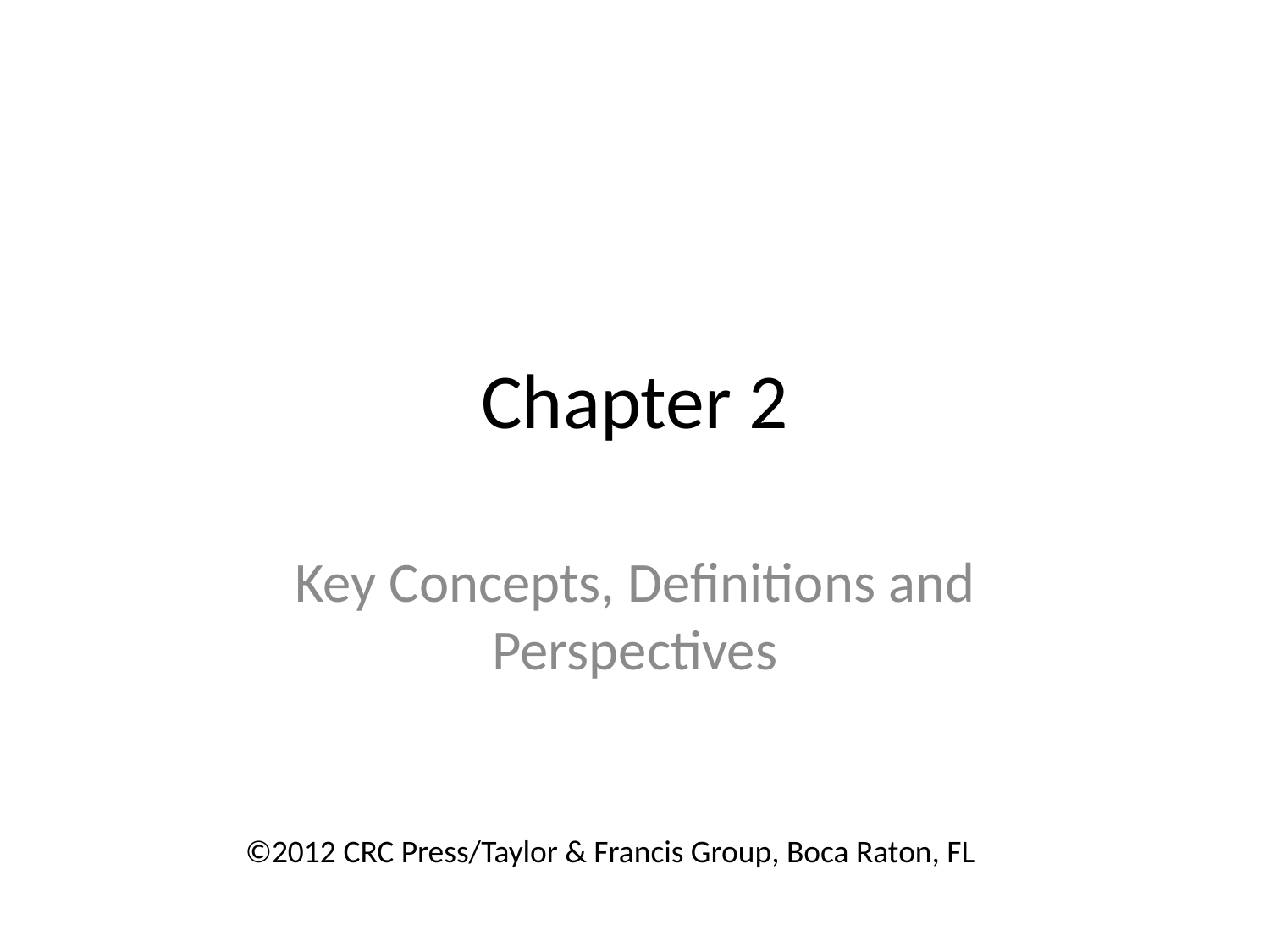

# Chapter 2
Key Concepts, Definitions and Perspectives
©2012 CRC Press/Taylor & Francis Group, Boca Raton, FL